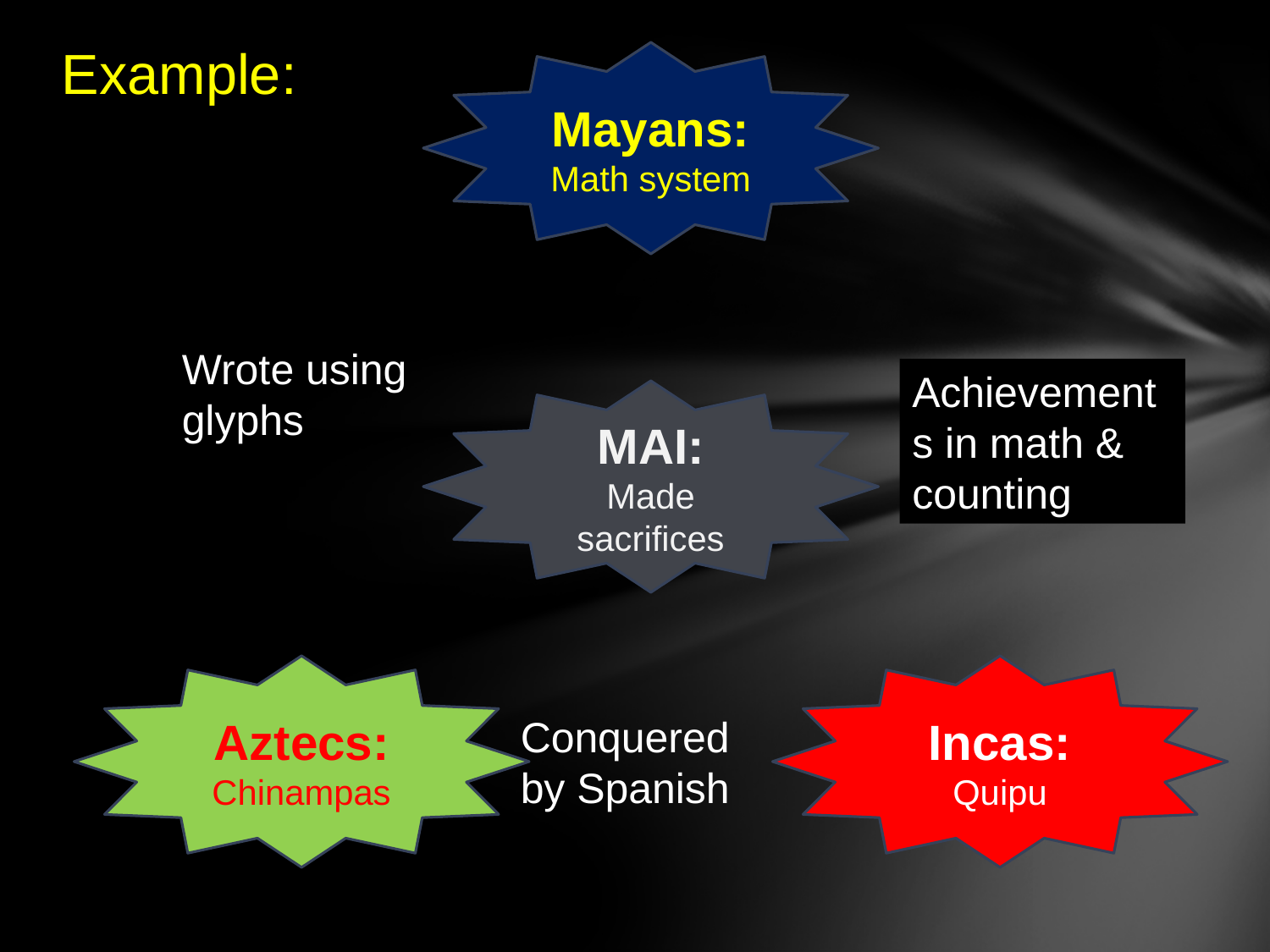

# Example:
Mayans:
Math system
Wrote using glyphs
Achievements in math & counting
MAI:
Made sacrifices
Aztecs:
Chinampas
Incas:
Quipu
Conquered by Spanish